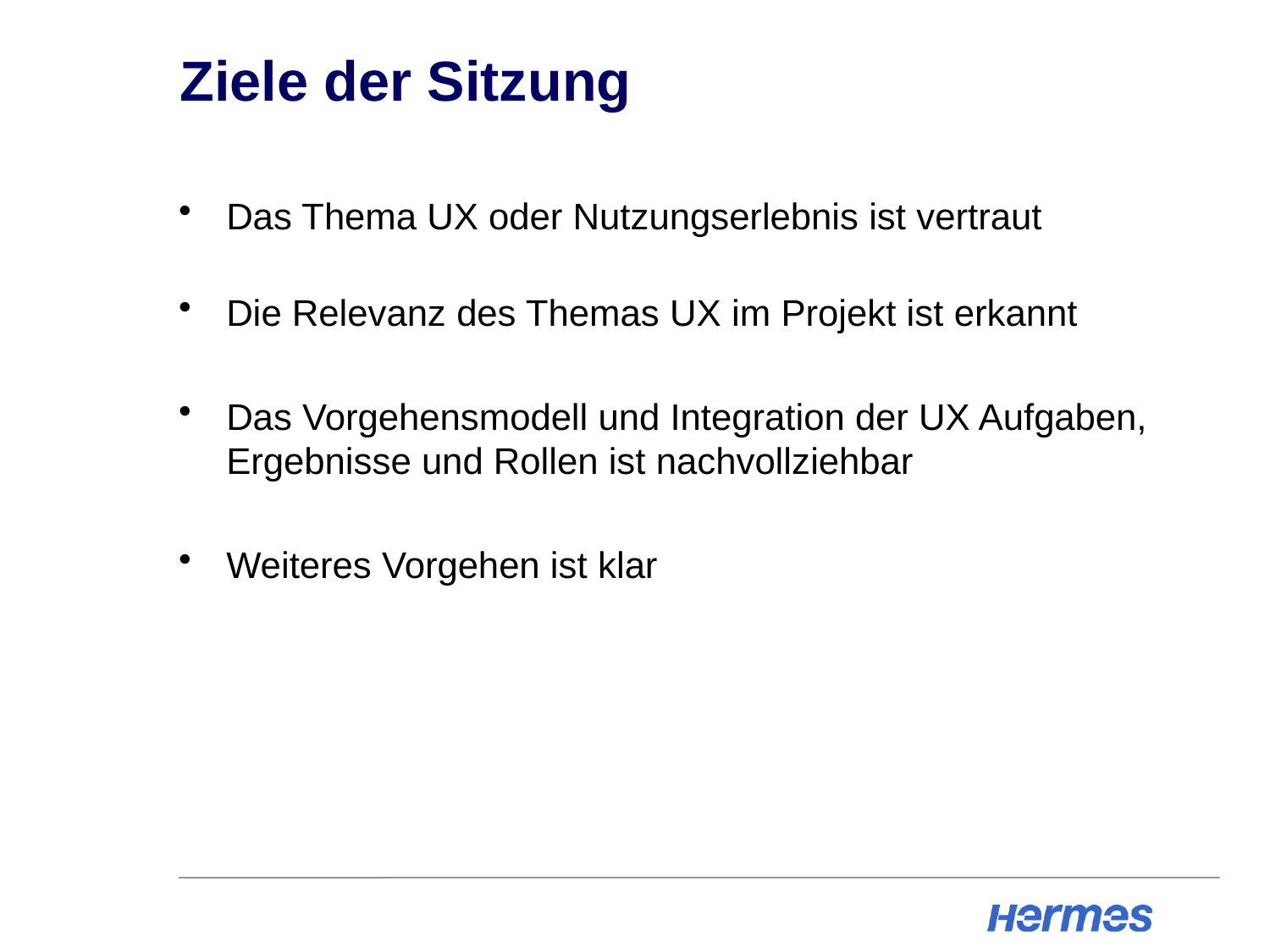

# Ziele der Sitzung
Das Thema UX oder Nutzungserlebnis ist vertraut
Die Relevanz des Themas UX im Projekt ist erkannt

Das Vorgehensmodell und Integration der UX Aufgaben, Ergebnisse und Rollen ist nachvollziehbar

Weiteres Vorgehen ist klar